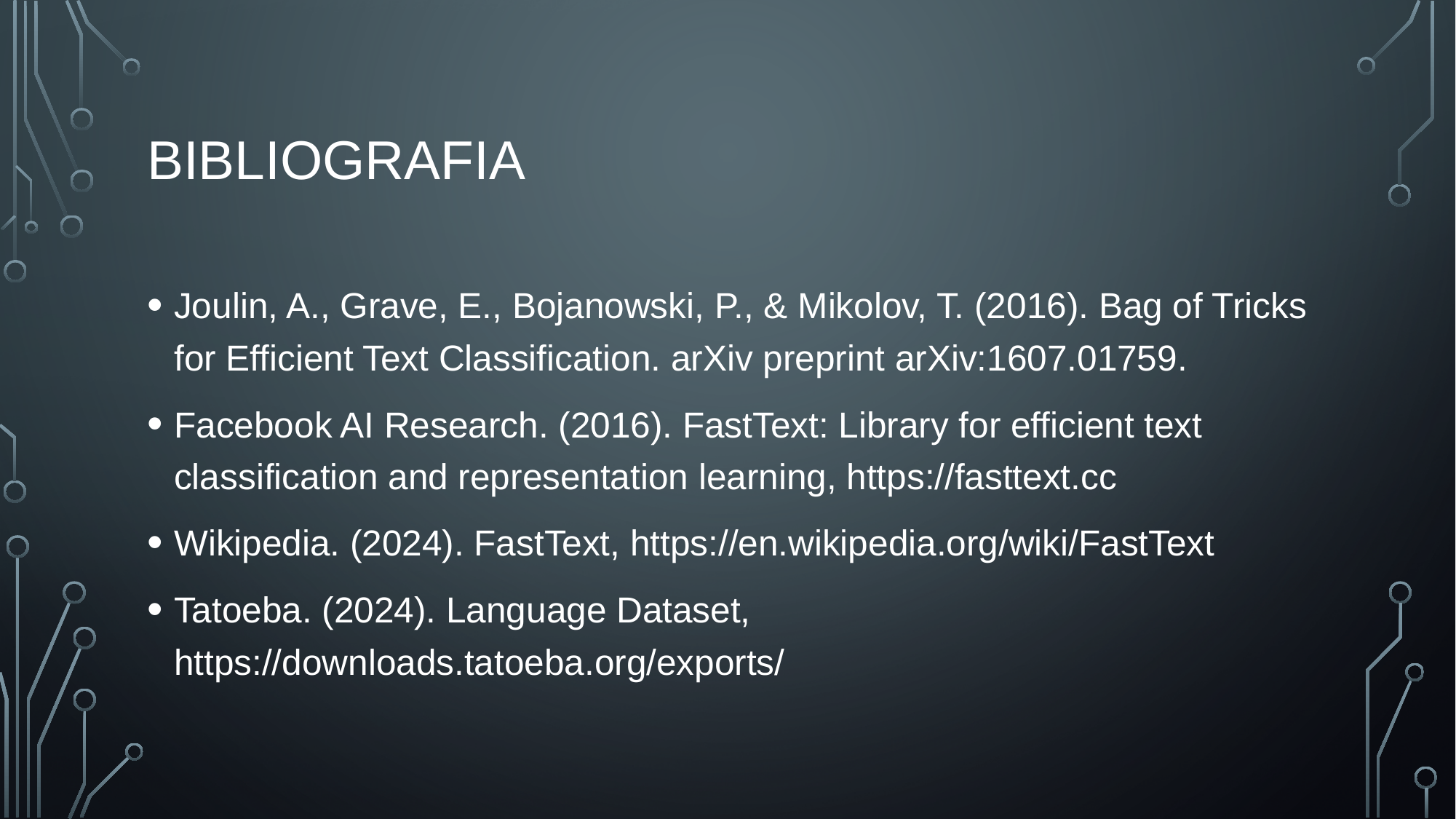

# Bibliografia
Joulin, A., Grave, E., Bojanowski, P., & Mikolov, T. (2016). Bag of Tricks for Efficient Text Classification. arXiv preprint arXiv:1607.01759.
Facebook AI Research. (2016). FastText: Library for efficient text classification and representation learning, https://fasttext.cc
Wikipedia. (2024). FastText, https://en.wikipedia.org/wiki/FastText
Tatoeba. (2024). Language Dataset, https://downloads.tatoeba.org/exports/